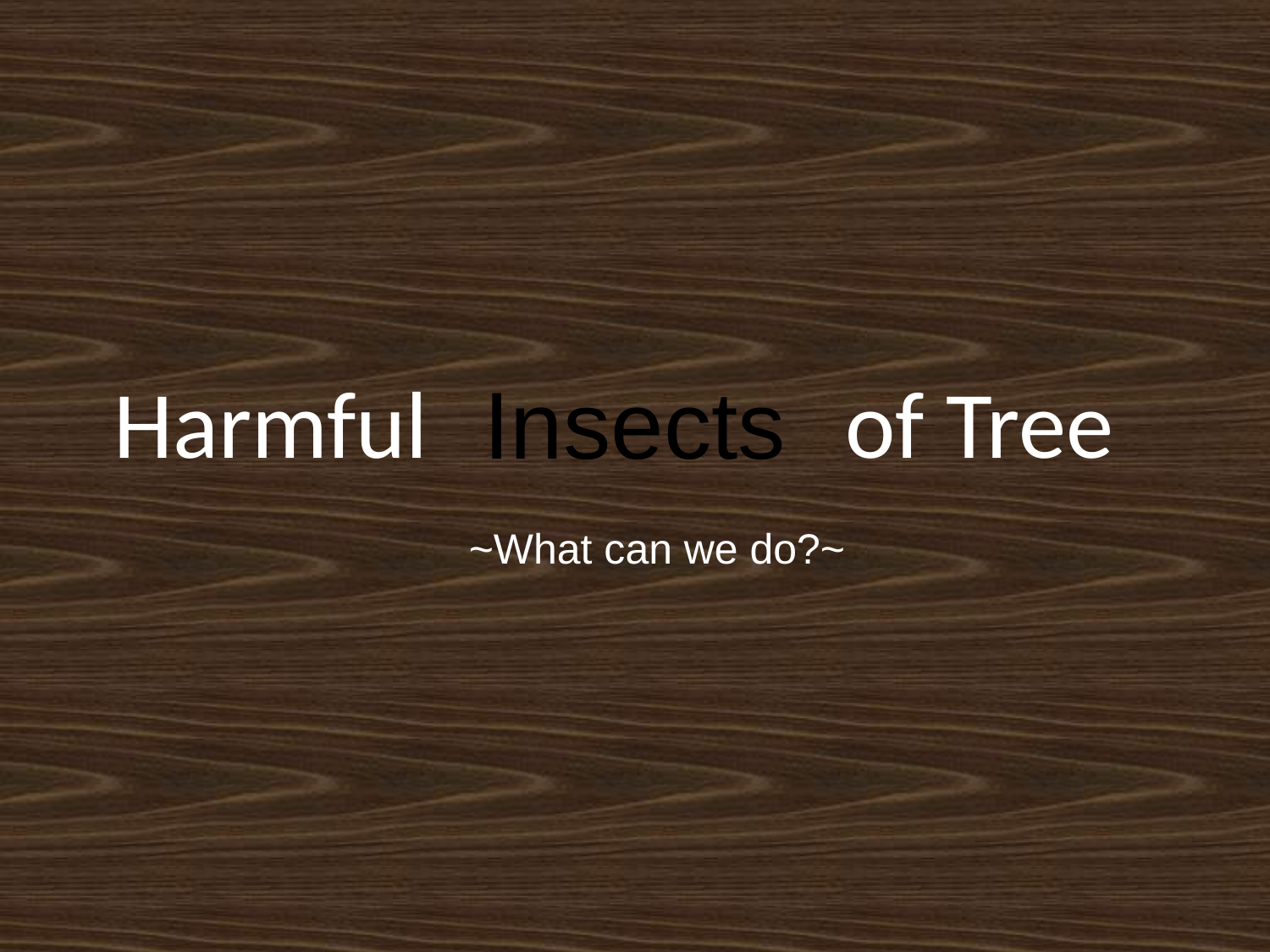

Harmful
of Tree
Insects
~What can we do?~